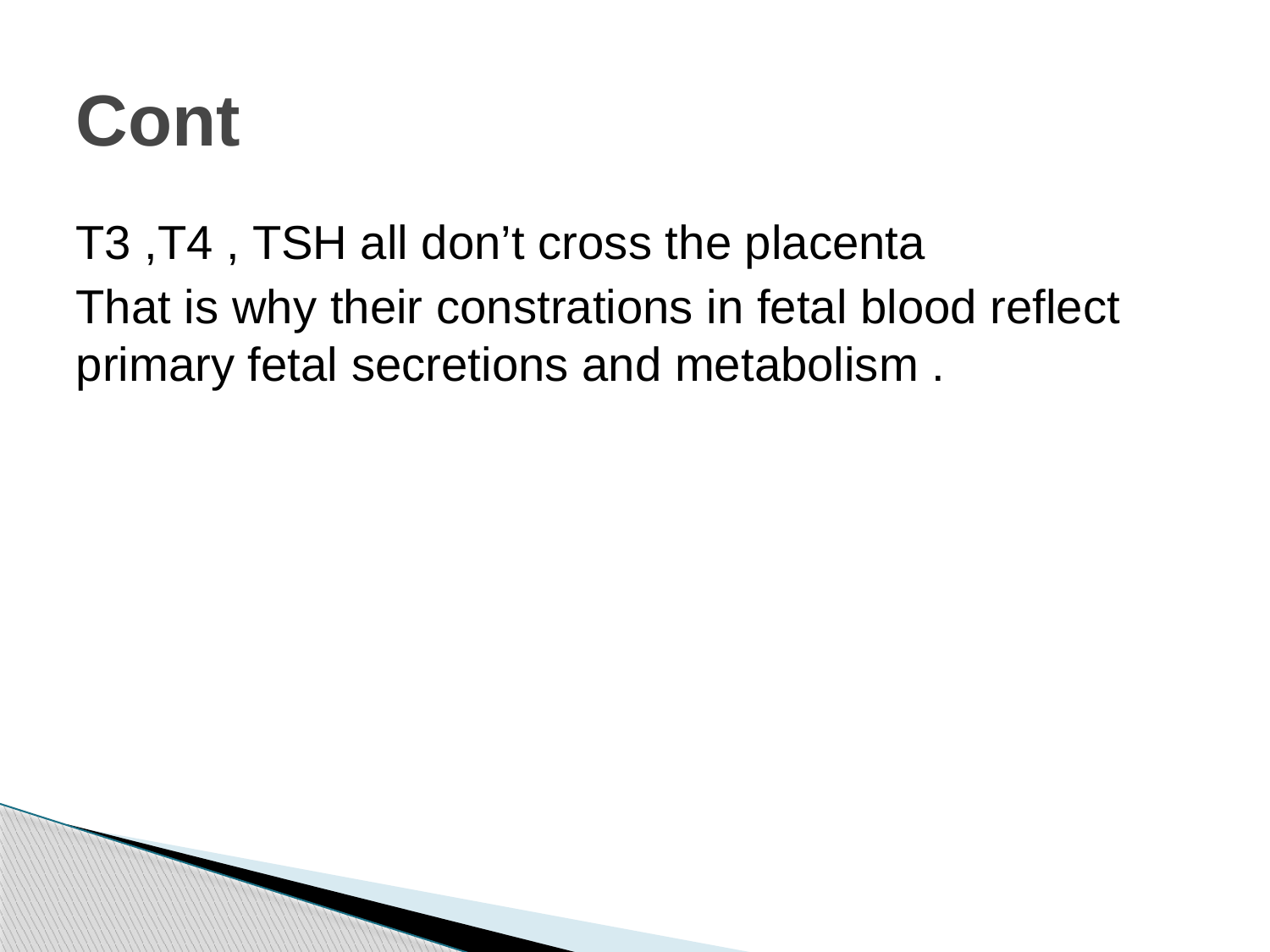

# Cont
T3 ,T4 , TSH all don’t cross the placenta
That is why their constrations in fetal blood reflect primary fetal secretions and metabolism .